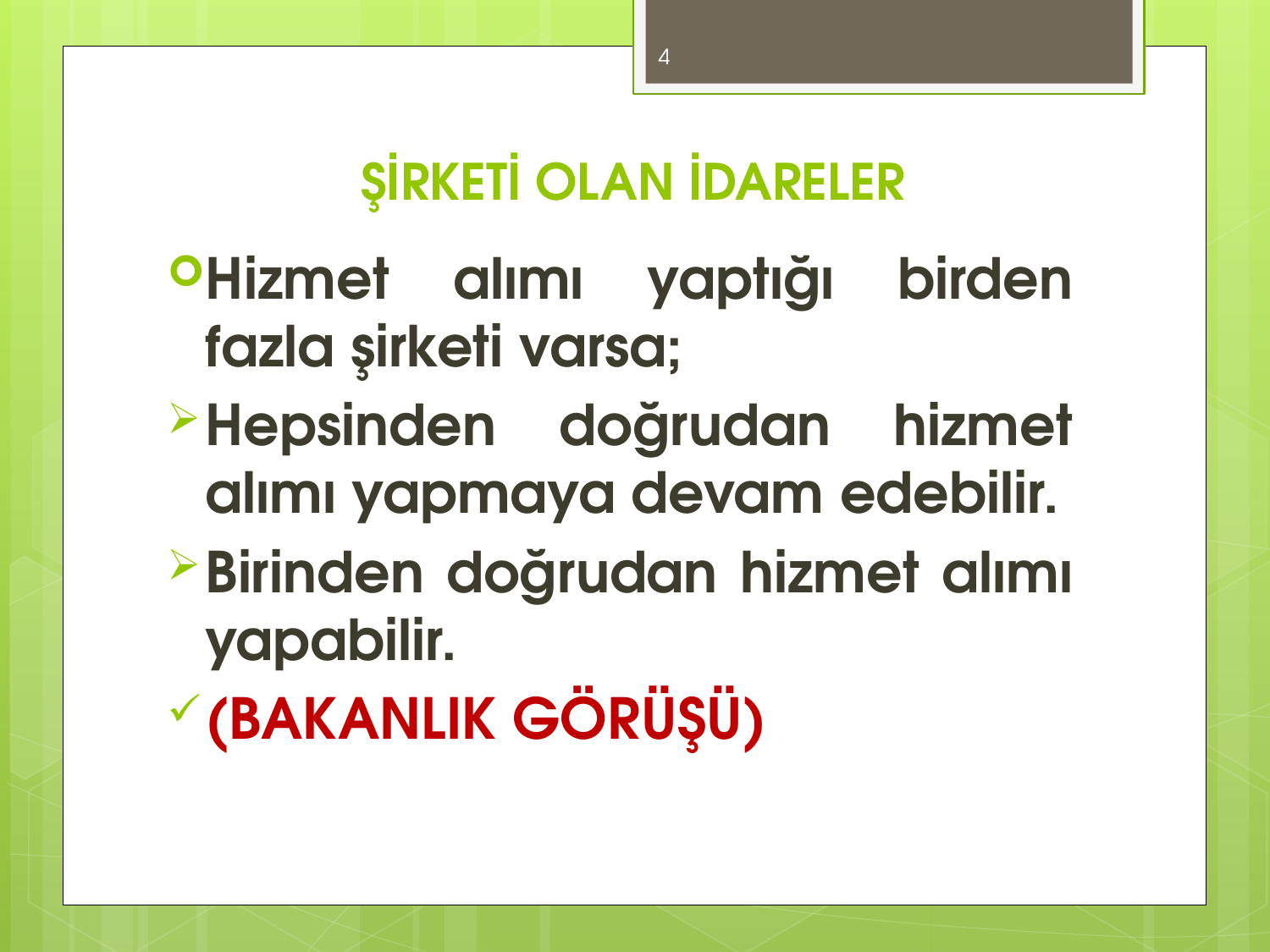

4
# ŞİRKETİ OLAN İDARELER
Hizmet alımı yaptığı birden fazla şirketi varsa;
Hepsinden doğrudan hizmet alımı yapmaya devam edebilir.
Birinden doğrudan hizmet alımı yapabilir.
(BAKANLIK GÖRÜŞÜ)